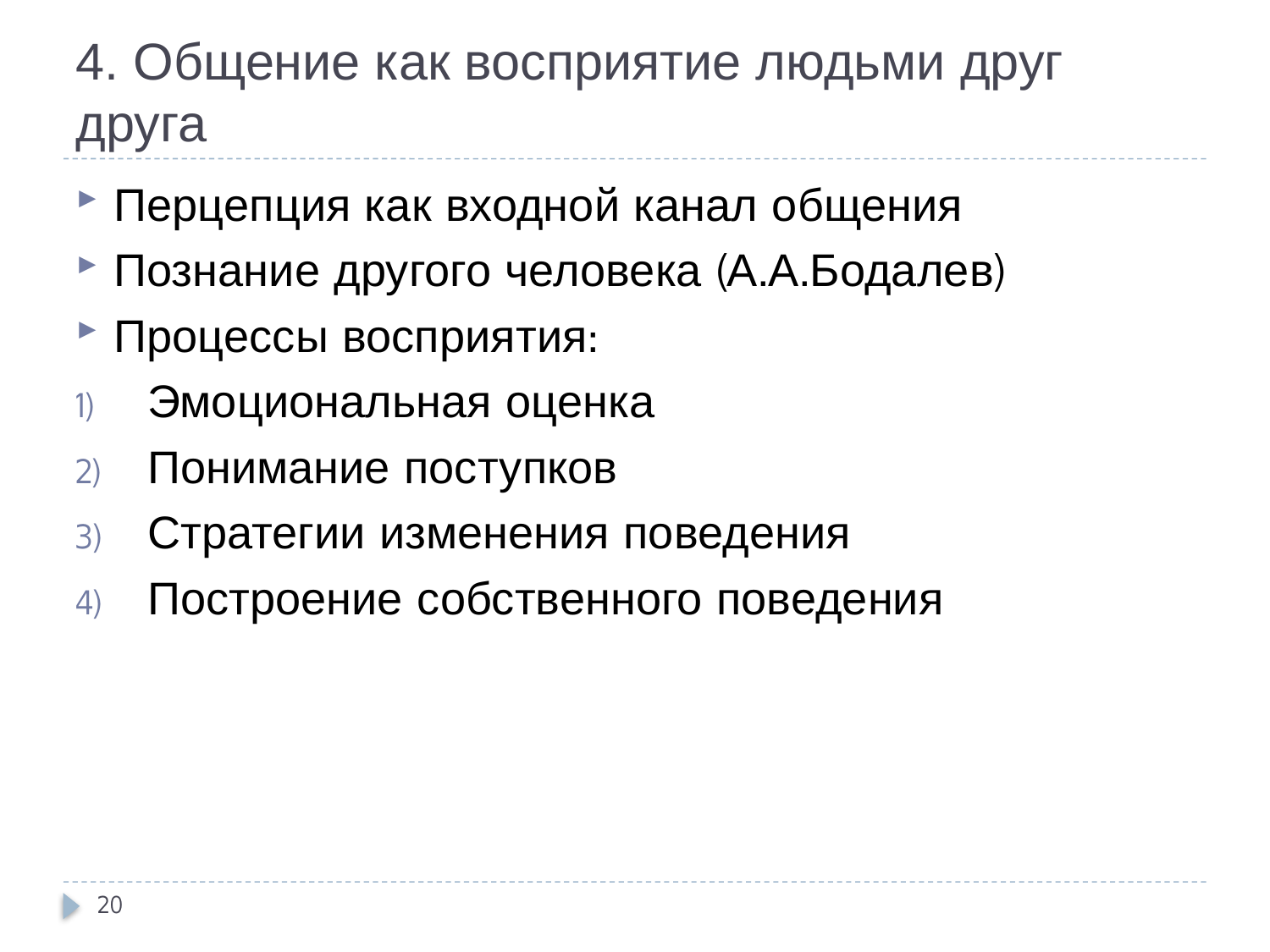

# 4. Общение как восприятие людьми друг друга
Перцепция как входной канал общения
Познание другого человека (А.А.Бодалев)
Процессы восприятия:
Эмоциональная оценка
Понимание поступков
Стратегии изменения поведения
Построение собственного поведения
20